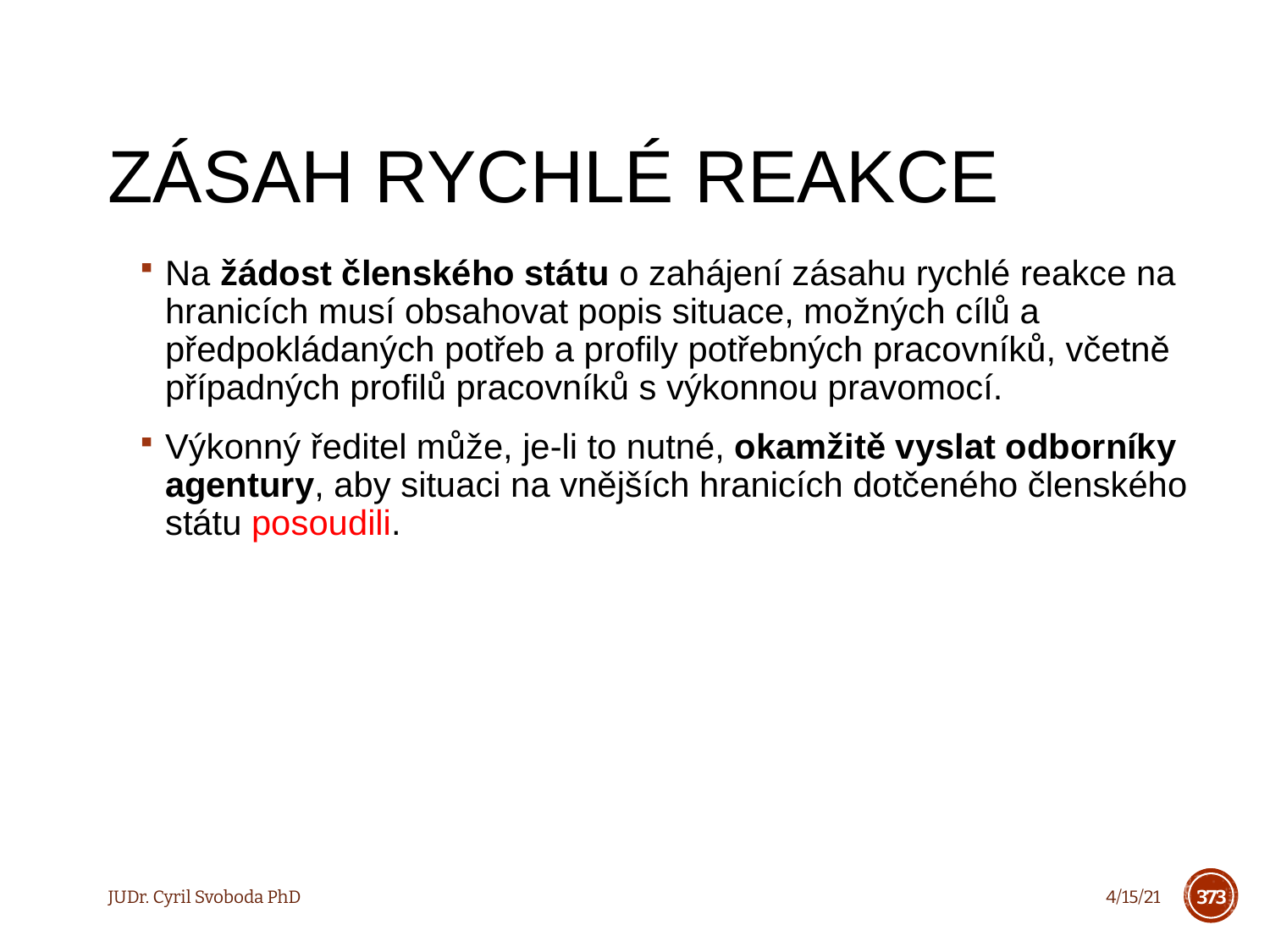

# Zásah rychlé reakce
Na žádost členského státu o zahájení zásahu rychlé reakce na hranicích musí obsahovat popis situace, možných cílů a předpokládaných potřeb a profily potřebných pracovníků, včetně případných profilů pracovníků s výkonnou pravomocí.
Výkonný ředitel může, je-li to nutné, okamžitě vyslat odborníky agentury, aby situaci na vnějších hranicích dotčeného členského státu posoudili.
JUDr. Cyril Svoboda PhD
4/15/21
373